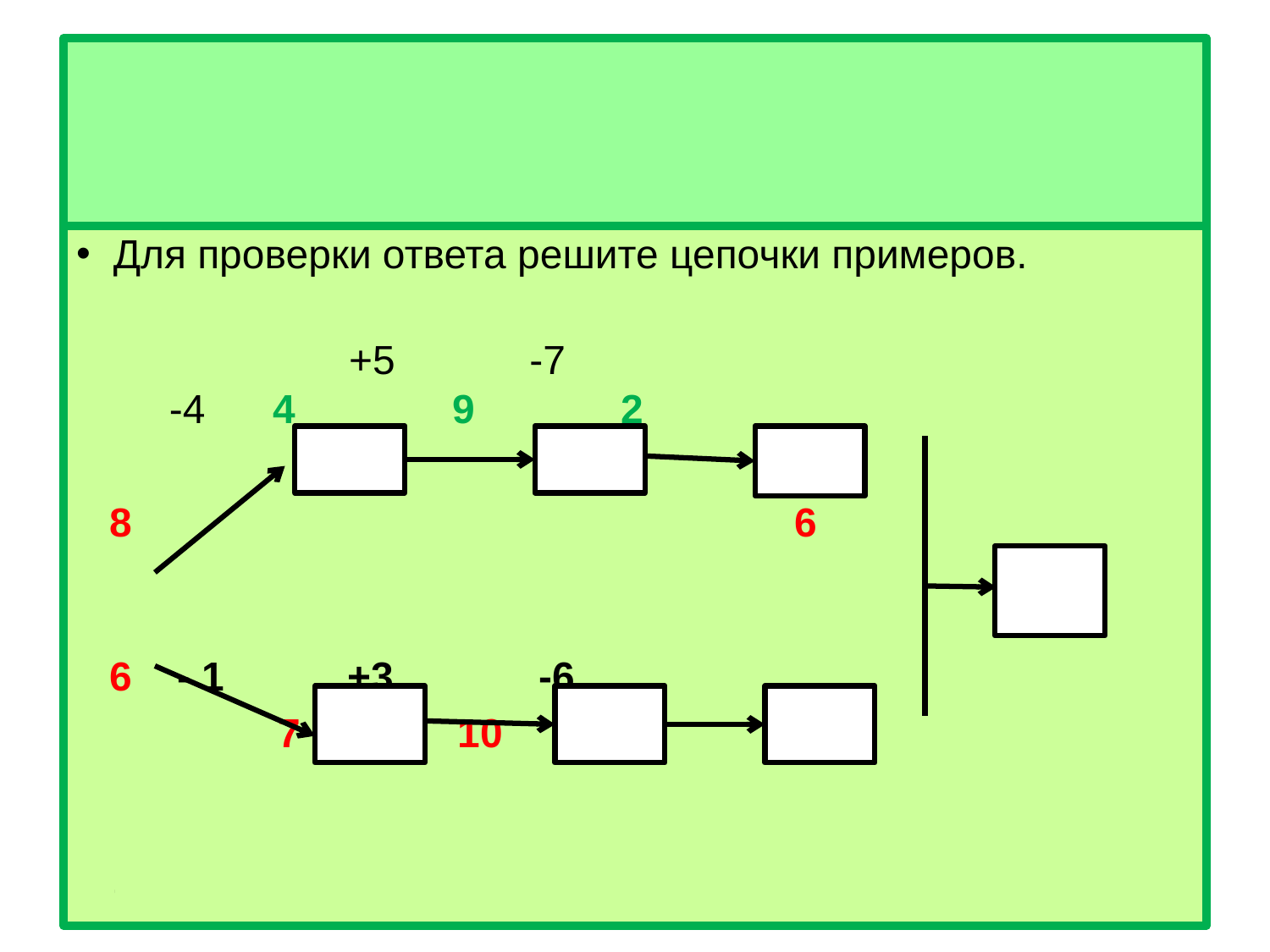

# Число 6 соответствует сказке «Маша и  медведь»

Для проверки ответа решите цепочки примеров.
                     +5            -7
     -4      4              9             2

   8                                                           6
   6    - 1           +3             -6
                  7              10            4
- Сложите получившиеся результаты.